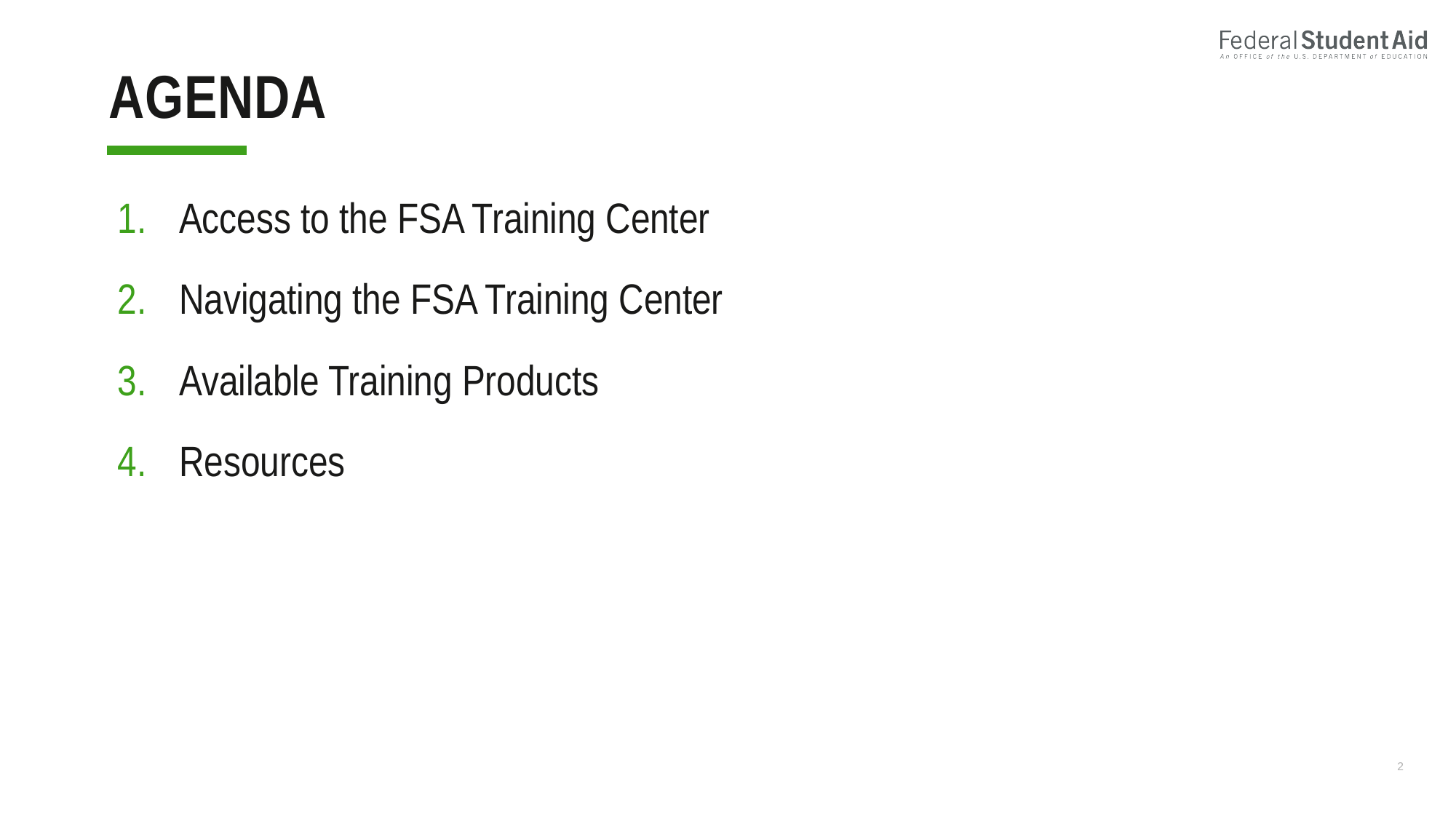

# Agenda
Access to the FSA Training Center
Navigating the FSA Training Center
Available Training Products
Resources
2